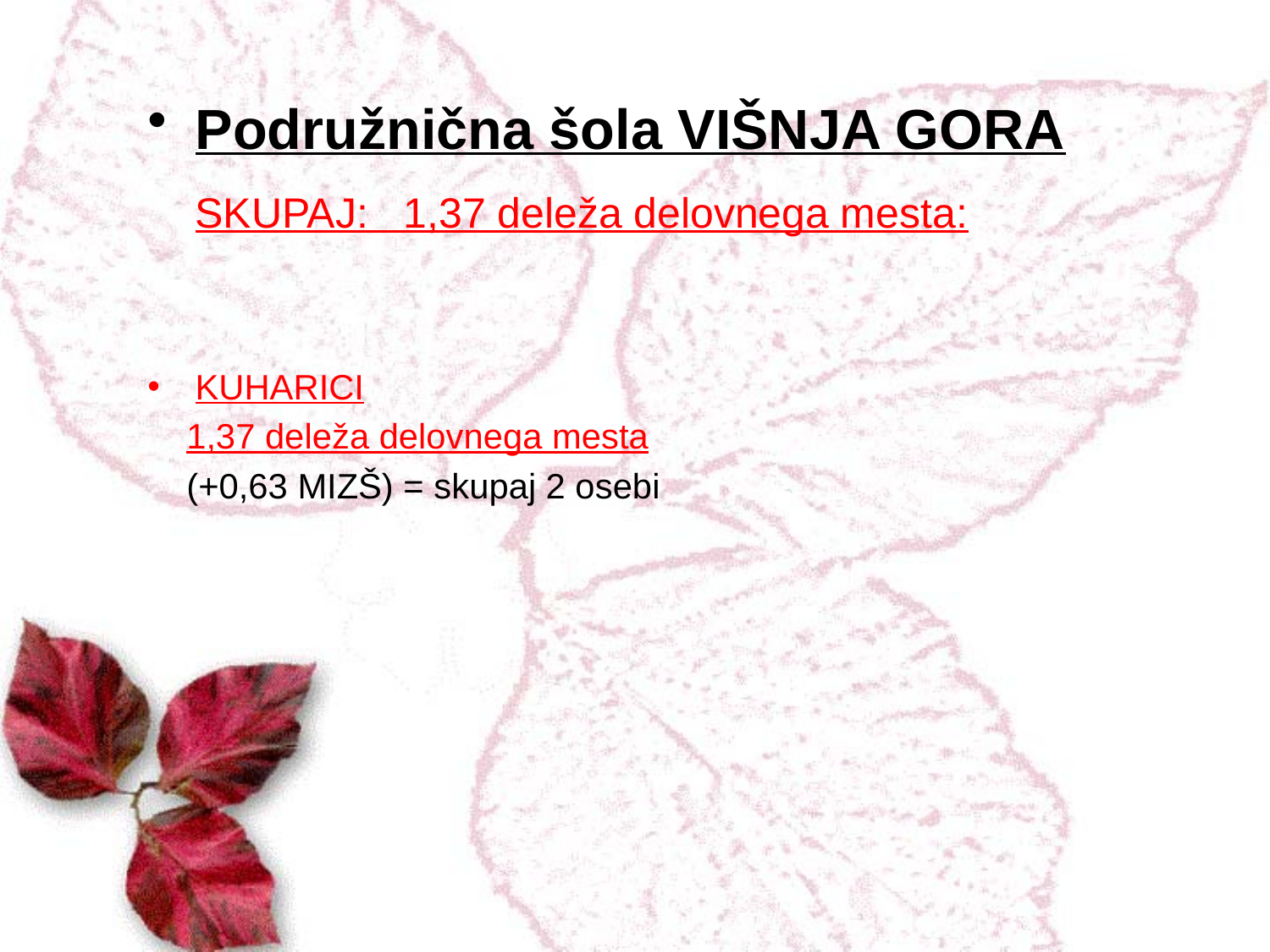

Podružnična šola VIŠNJA GORA
	SKUPAJ:   1,37 deleža delovnega mesta:

KUHARICI
    1,37 deleža delovnega mesta
    (+0,63 MIZŠ) = skupaj 2 osebi